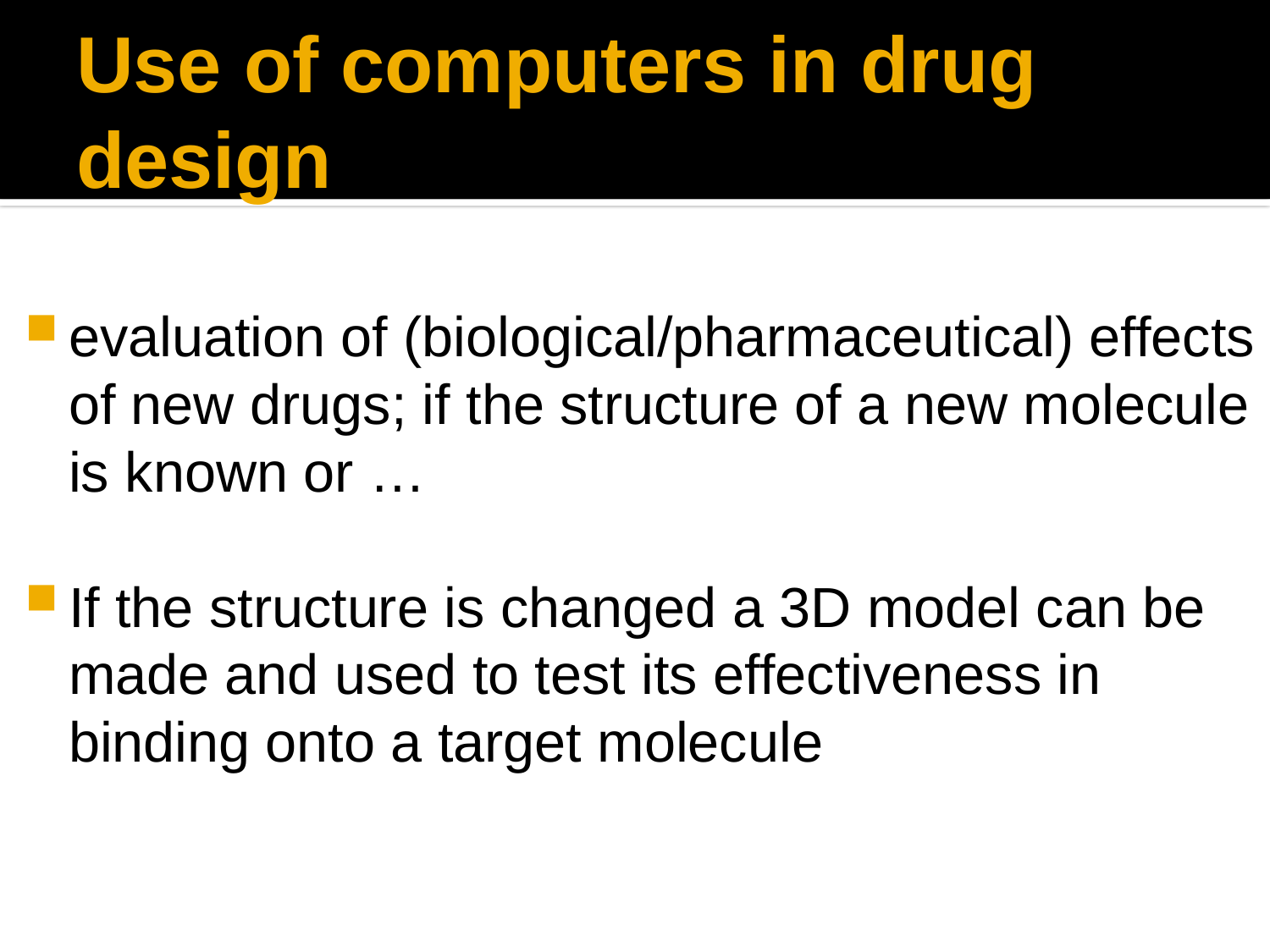

# Use of computers in drug design
evaluation of (biological/pharmaceutical) effects of new drugs; if the structure of a new molecule is known or …

If the structure is changed a 3D model can be made and used to test its effectiveness in binding onto a target molecule